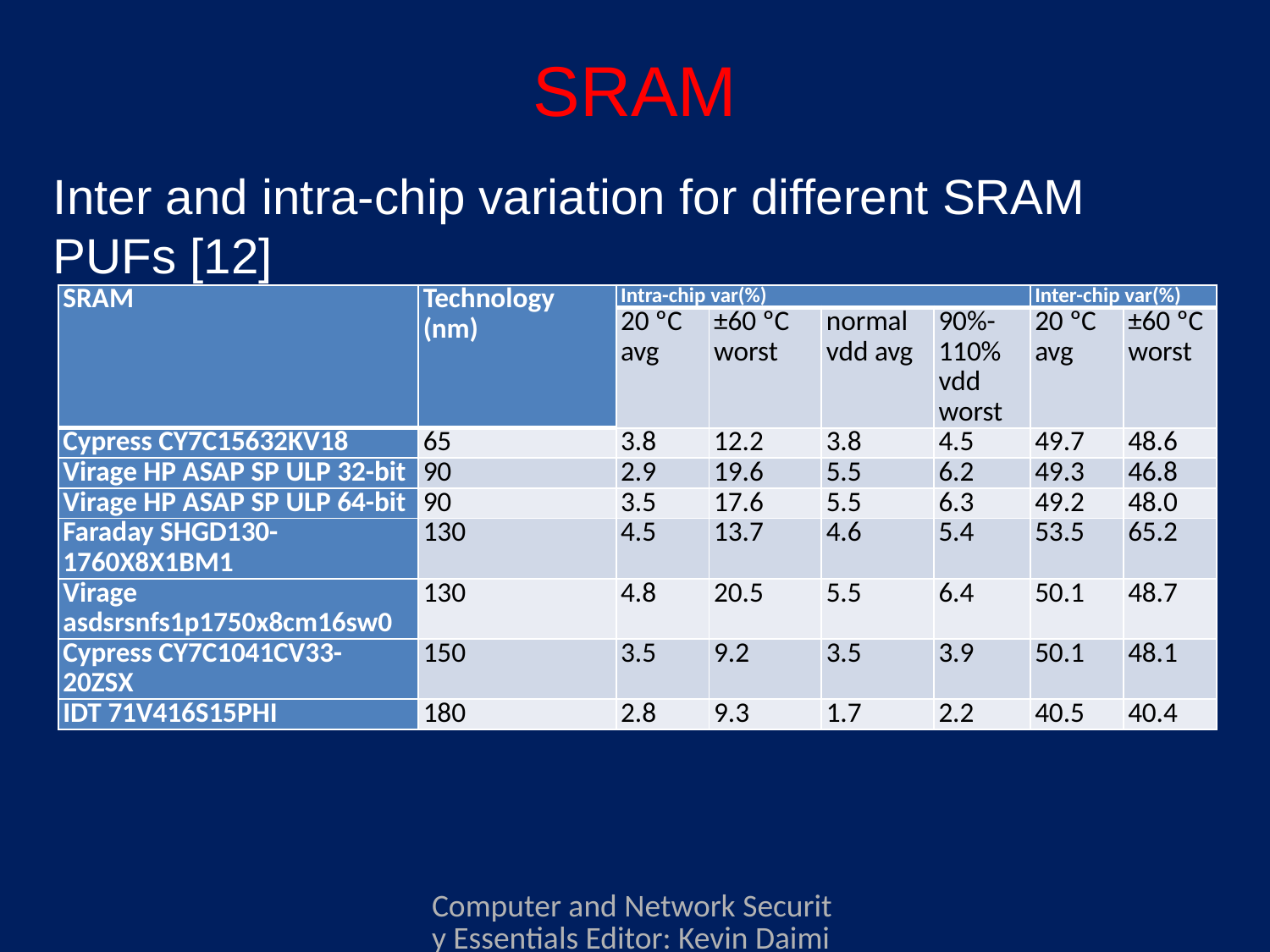

# SRAM
Inter and intra-chip variation for different SRAM PUFs [12]
| SRAM | Technology (nm) | Intra-chip var(%) |  |  |  | Inter-chip var(%) |  |
| --- | --- | --- | --- | --- | --- | --- | --- |
|  |  | 20 ºC avg | ±60 ºC worst | normal vdd avg | 90%-110% vdd worst | 20 ºC avg | ±60 ºC worst |
| Cypress CY7C15632KV18 | 65 | 3.8 | 12.2 | 3.8 | 4.5 | 49.7 | 48.6 |
| Virage HP ASAP SP ULP 32-bit | 90 | 2.9 | 19.6 | 5.5 | 6.2 | 49.3 | 46.8 |
| Virage HP ASAP SP ULP 64-bit | 90 | 3.5 | 17.6 | 5.5 | 6.3 | 49.2 | 48.0 |
| Faraday SHGD130-1760X8X1BM1 | 130 | 4.5 | 13.7 | 4.6 | 5.4 | 53.5 | 65.2 |
| Virage asdsrsnfs1p1750x8cm16sw0 | 130 | 4.8 | 20.5 | 5.5 | 6.4 | 50.1 | 48.7 |
| Cypress CY7C1041CV33-20ZSX | 150 | 3.5 | 9.2 | 3.5 | 3.9 | 50.1 | 48.1 |
| IDT 71V416S15PHI | 180 | 2.8 | 9.3 | 1.7 | 2.2 | 40.5 | 40.4 |
Computer and Network Security Essentials Editor: Kevin Daimi Associate Editors: Guillermo Francia, Levent Ertaul, Luis H. Encinas, Eman El-Sheikh Published by Springer